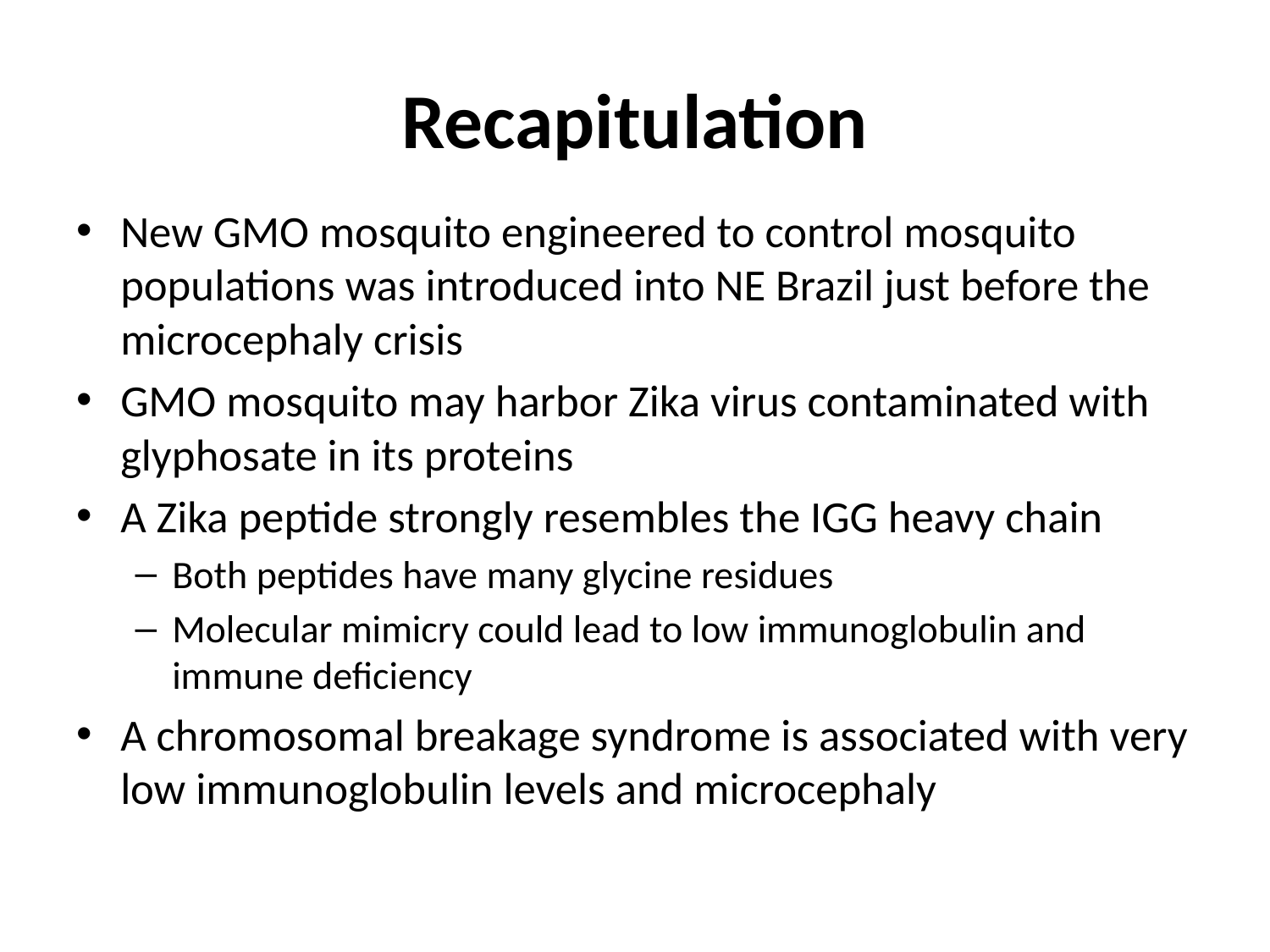

# Recapitulation
New GMO mosquito engineered to control mosquito populations was introduced into NE Brazil just before the microcephaly crisis
GMO mosquito may harbor Zika virus contaminated with glyphosate in its proteins
A Zika peptide strongly resembles the IGG heavy chain
Both peptides have many glycine residues
Molecular mimicry could lead to low immunoglobulin and immune deficiency
A chromosomal breakage syndrome is associated with very low immunoglobulin levels and microcephaly